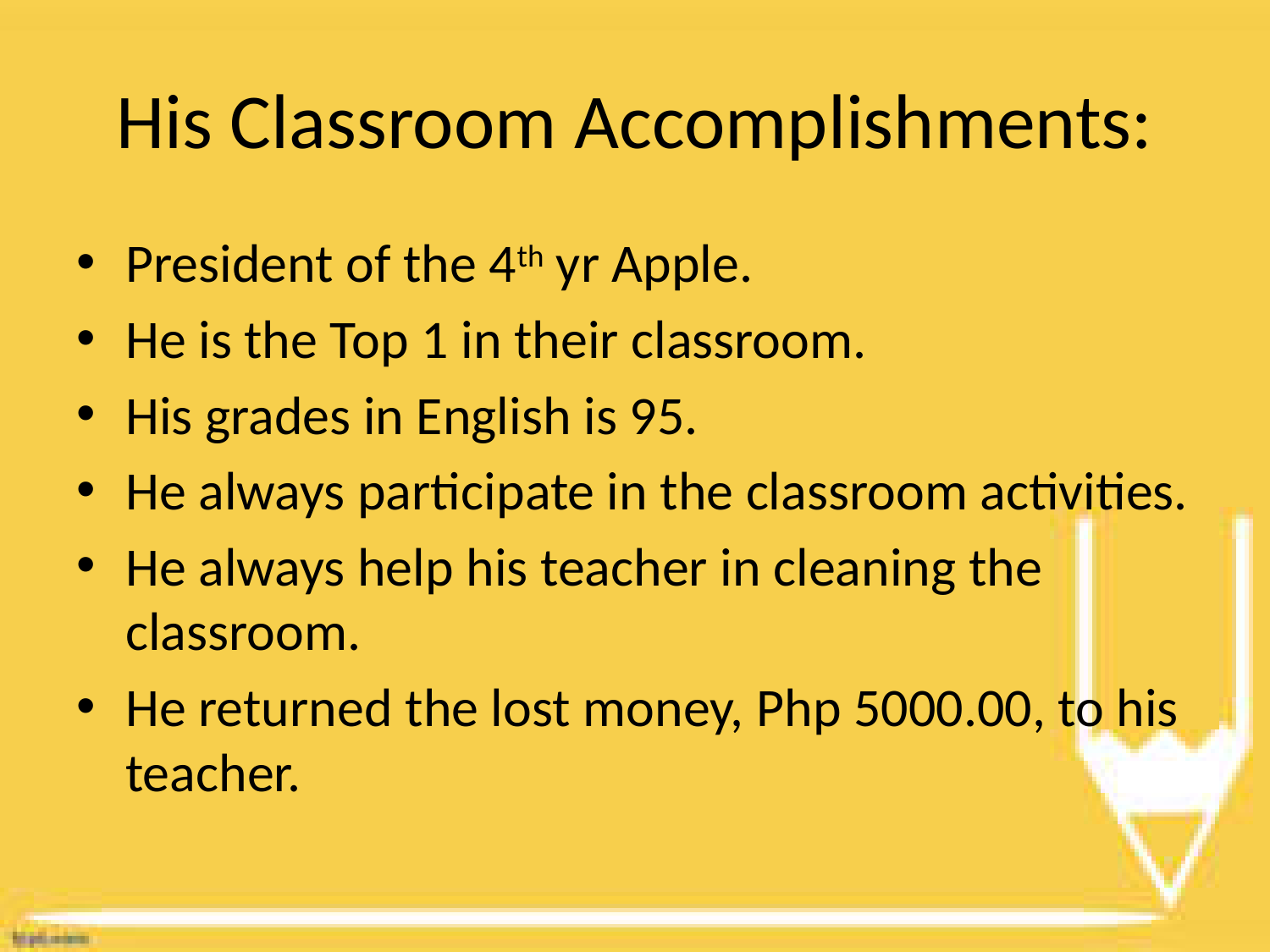

# His Classroom Accomplishments:
President of the 4th yr Apple.
He is the Top 1 in their classroom.
His grades in English is 95.
He always participate in the classroom activities.
He always help his teacher in cleaning the classroom.
He returned the lost money, Php 5000.00, to his teacher.